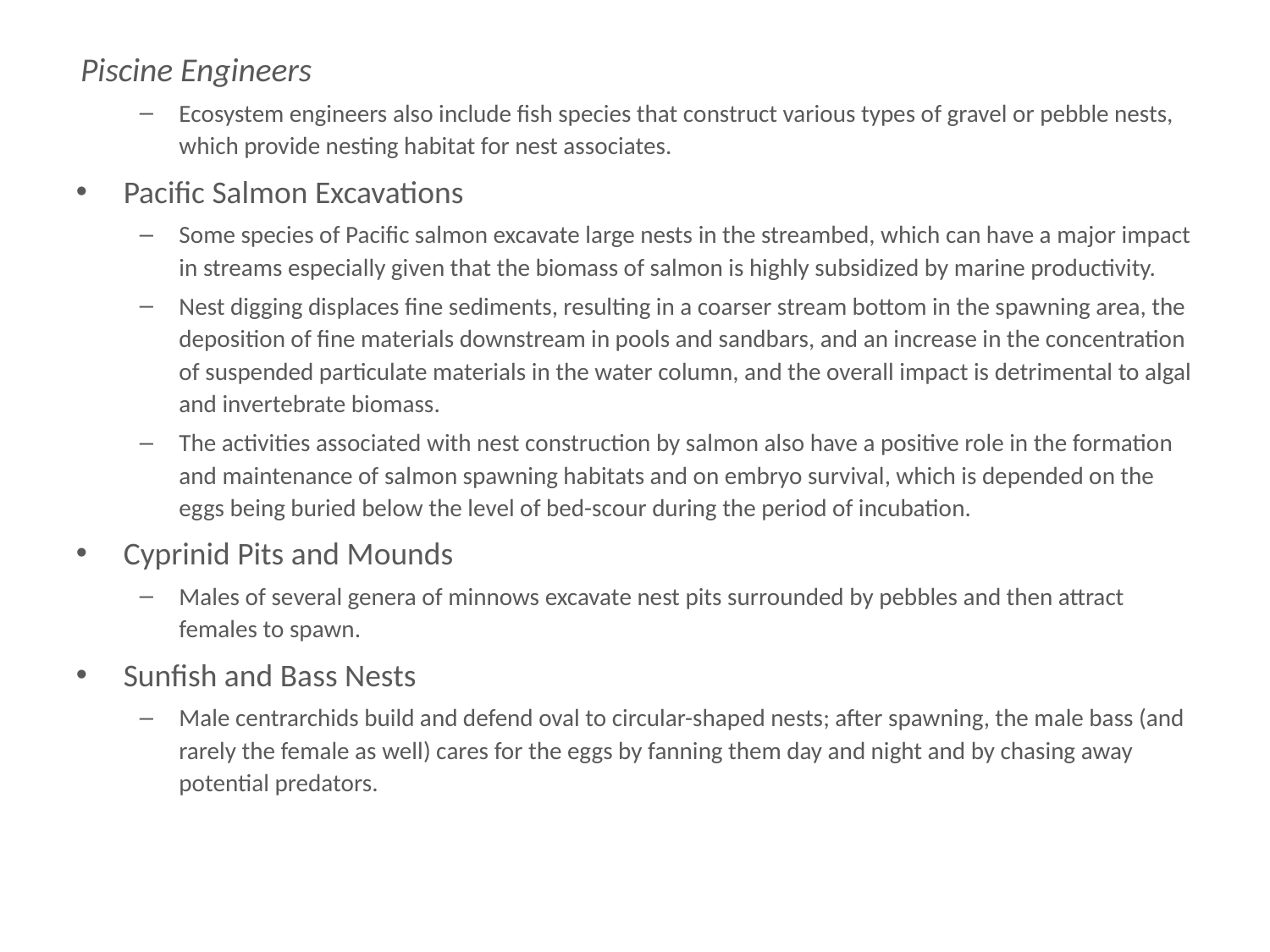

# Piscine Engineers
Piscine Engineers
Ecosystem engineers also include fish species that construct various types of gravel or pebble nests, which provide nesting habitat for nest associates.
Pacific Salmon Excavations
Some species of Pacific salmon excavate large nests in the streambed, which can have a major impact in streams especially given that the biomass of salmon is highly subsidized by marine productivity.
Nest digging displaces fine sediments, resulting in a coarser stream bottom in the spawning area, the deposition of fine materials downstream in pools and sandbars, and an increase in the concentration of suspended particulate materials in the water column, and the overall impact is detrimental to algal and invertebrate biomass.
The activities associated with nest construction by salmon also have a positive role in the formation and maintenance of salmon spawning habitats and on embryo survival, which is depended on the eggs being buried below the level of bed-scour during the period of incubation.
Cyprinid Pits and Mounds
Males of several genera of minnows excavate nest pits surrounded by pebbles and then attract females to spawn.
Sunfish and Bass Nests
Male centrarchids build and defend oval to circular-shaped nests; after spawning, the male bass (and rarely the female as well) cares for the eggs by fanning them day and night and by chasing away potential predators.